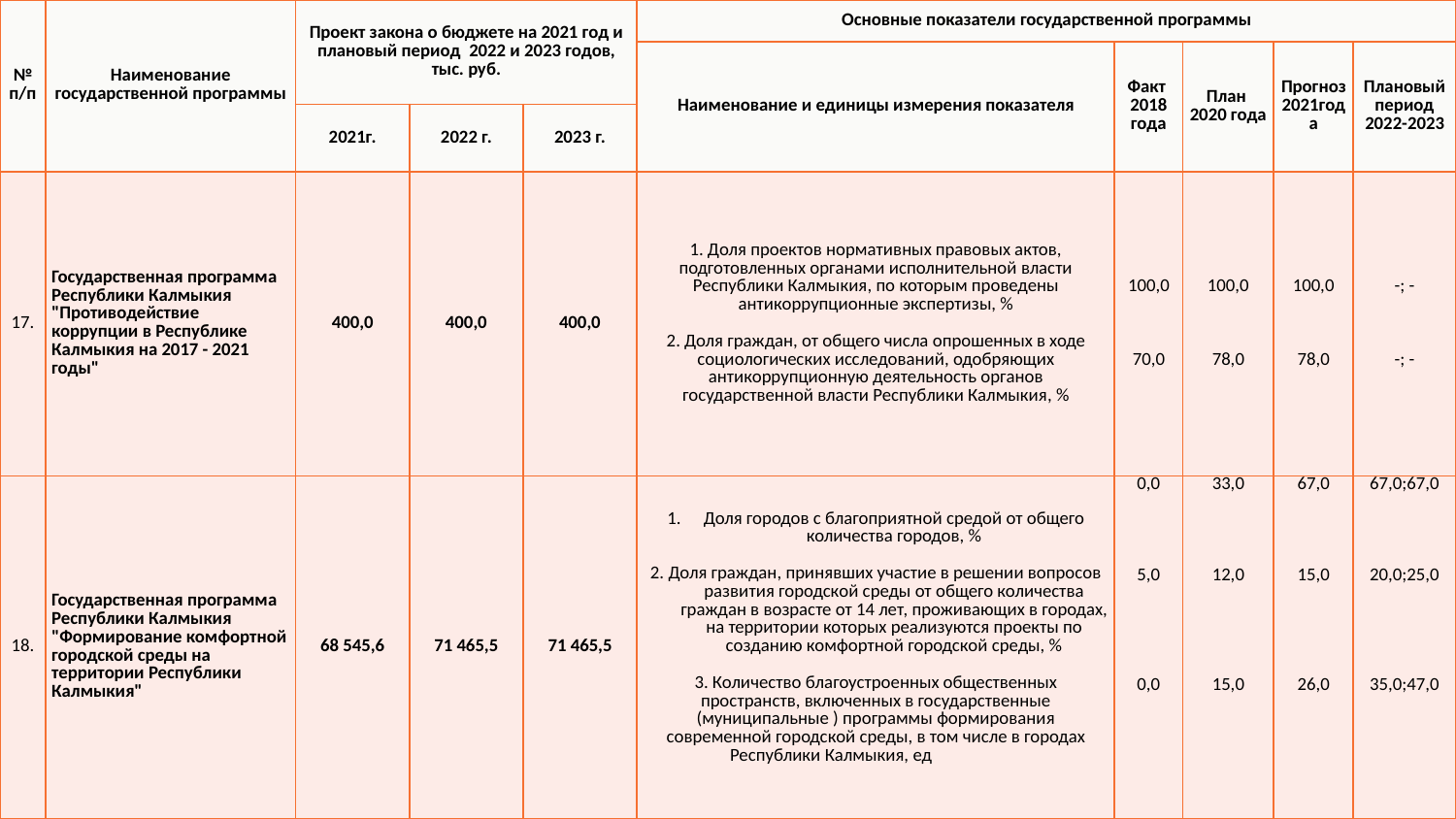

| № п/п | Наименование государственной программы | Проект закона о бюджете на 2021 год и плановый период 2022 и 2023 годов, тыс. руб. |  |  | Основные показатели государственной программы |  |  |  |  |
| --- | --- | --- | --- | --- | --- | --- | --- | --- | --- |
|  |  |  |  |  | Наименование и единицы измерения показателя | Факт 2018 года | План 2020 года | Прогноз 2021года | Плановый период 2022-2023 |
|  |  | 2021г. | 2022 г. | 2023 г. |  |  |  |  |  |
| 17. | Государственная программа Республики Калмыкия "Противодействие коррупции в Республике Калмыкия на 2017 - 2021 годы" | 400,0 | 400,0 | 400,0 | 1. Доля проектов нормативных правовых актов, подготовленных органами исполнительной власти Республики Калмыкия, по которым проведены антикоррупционные экспертизы, % 2. Доля граждан, от общего числа опрошенных в ходе социологических исследований, одобряющих антикоррупционную деятельность органов государственной власти Республики Калмыкия, % | 100,0 70,0 | 100,0 78,0 | 100,0 78,0 | -; - -; - |
| 18. | Государственная программа Республики Калмыкия "Формирование комфортной городской среды на территории Республики Калмыкия" | 68 545,6 | 71 465,5 | 71 465,5 | Доля городов с благоприятной средой от общего количества городов, % 2. Доля граждан, принявших участие в решении вопросов развития городской среды от общего количества граждан в возрасте от 14 лет, проживающих в городах, на территории которых реализуются проекты по созданию комфортной городской среды, % 3. Количество благоустроенных общественных пространств, включенных в государственные (муниципальные ) программы формирования современной городской среды, в том числе в городах Республики Калмыкия, ед | 0,0 5,0 0,0 | 33,0 12,0 15,0 | 67,0 15,0 26,0 | 67,0;67,0 20,0;25,0 35,0;47,0 |
59